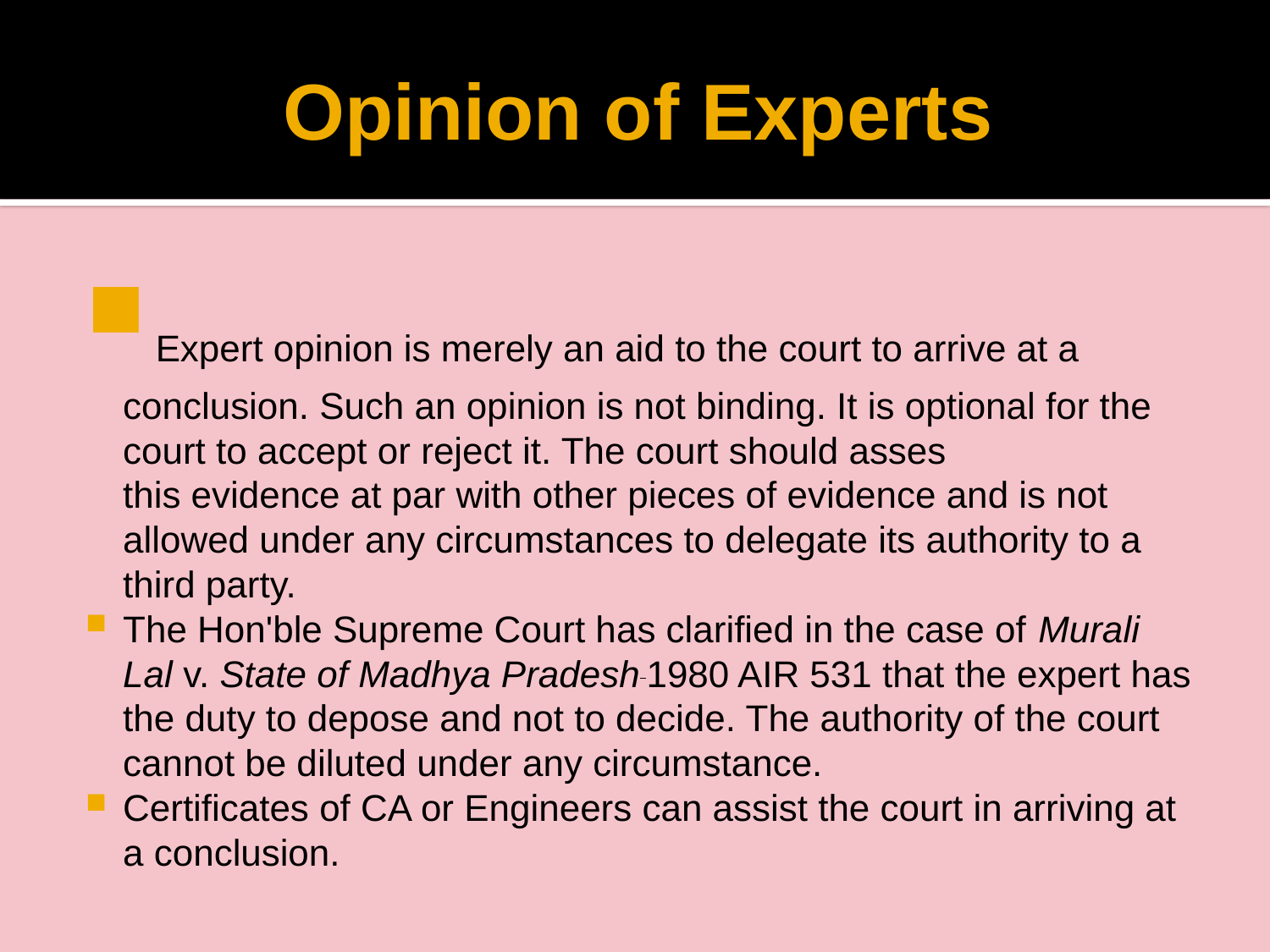

# Opinion of Experts
 Expert opinion is merely an aid to the court to arrive at a conclusion. Such an opinion is not binding. It is optional for the court to accept or reject it. The court should asses this evidence at par with other pieces of evidence and is not allowed under any circumstances to delegate its authority to a third party.
The Hon'ble Supreme Court has clarified in the case of Murali Lal v. State of Madhya Pradesh 1980 AIR 531 that the expert has the duty to depose and not to decide. The authority of the court cannot be diluted under any circumstance.
Certificates of CA or Engineers can assist the court in arriving at a conclusion.